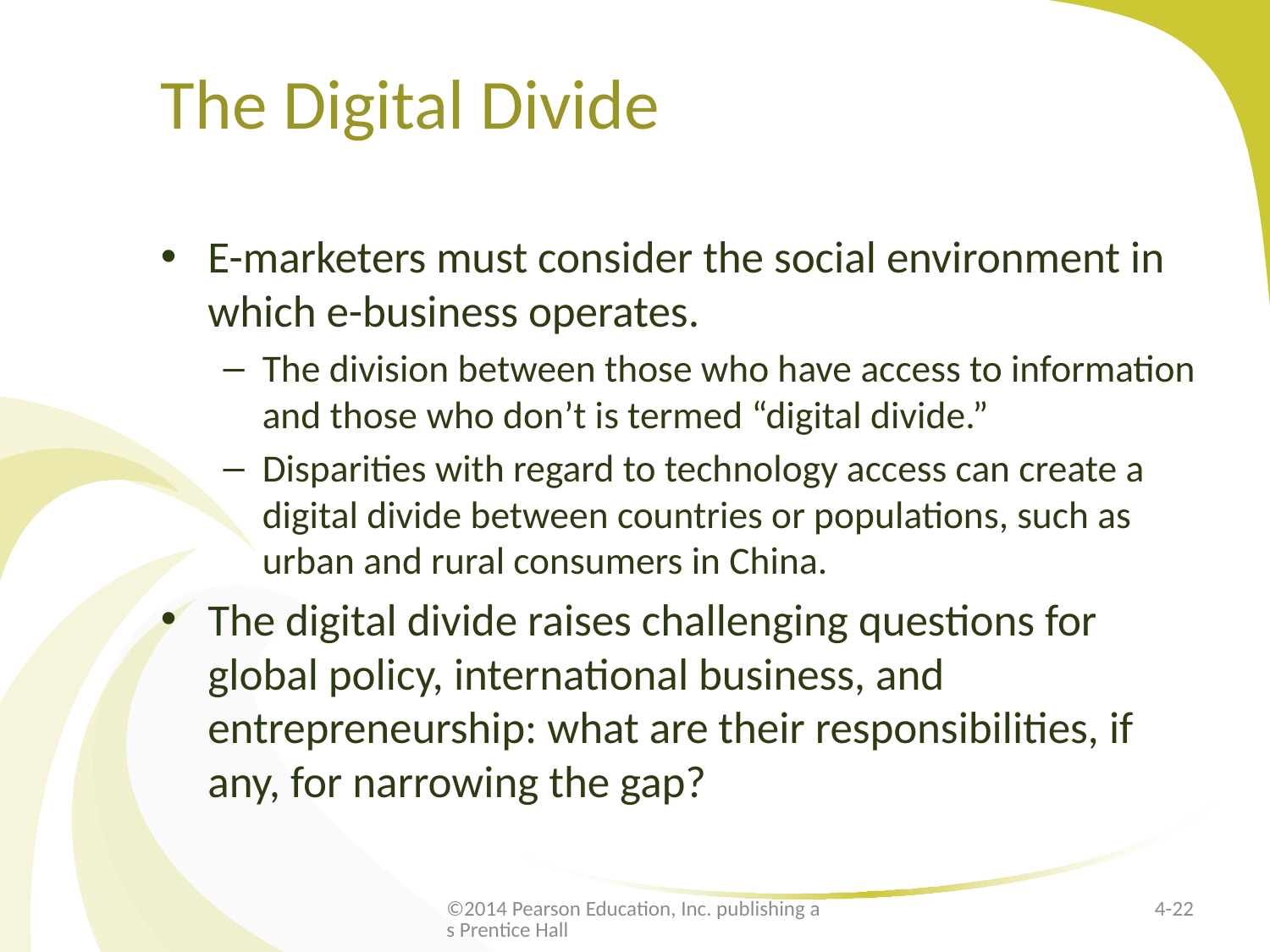

# The Digital Divide
E-marketers must consider the social environment in which e-business operates.
The division between those who have access to information and those who don’t is termed “digital divide.”
Disparities with regard to technology access can create a digital divide between countries or populations, such as urban and rural consumers in China.
The digital divide raises challenging questions for global policy, international business, and entrepreneurship: what are their responsibilities, if any, for narrowing the gap?

©2014 Pearson Education, Inc. publishing as Prentice Hall
4-22